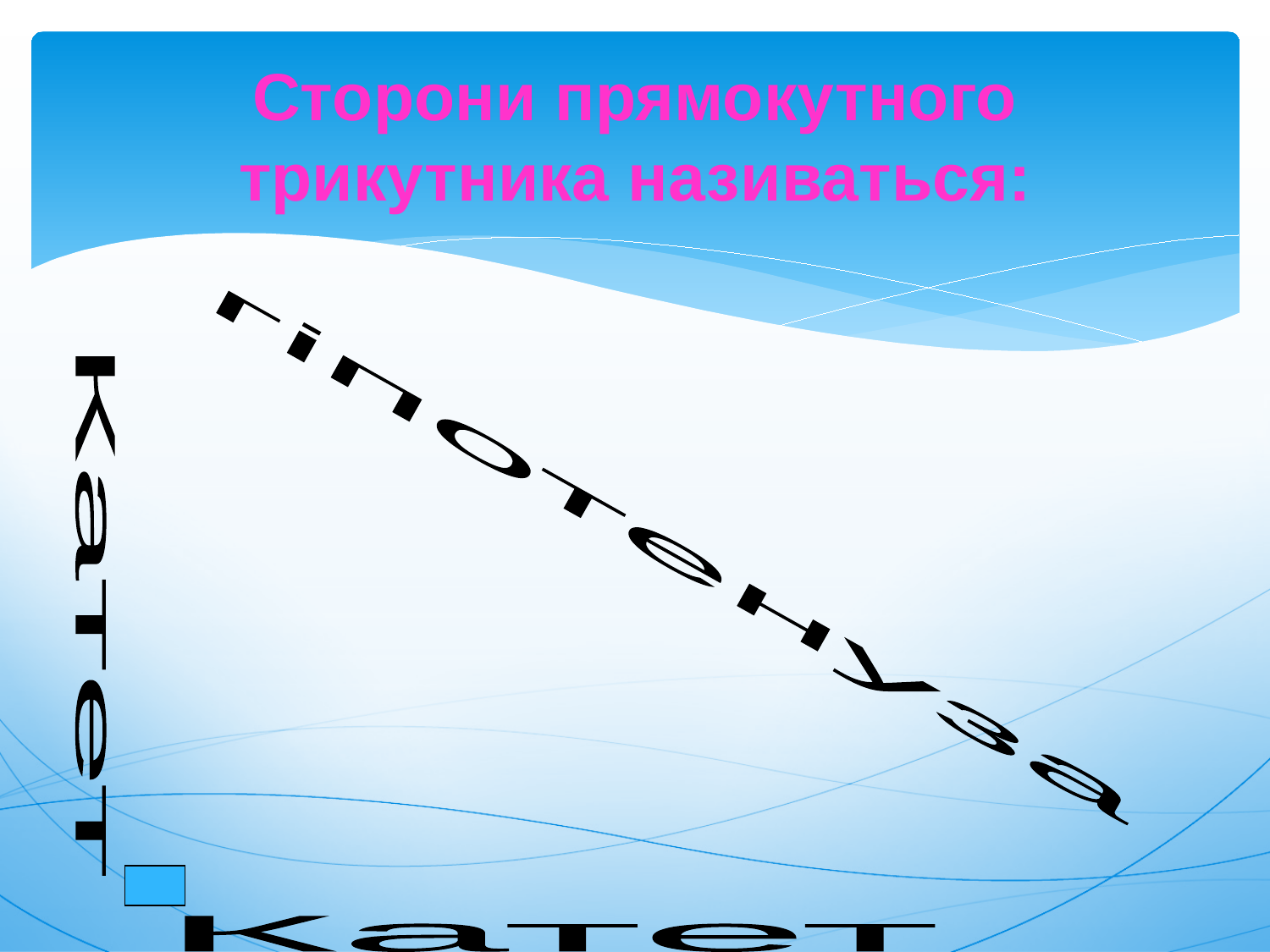

# Сторони прямокутного трикутника називаться:

гіпотенуза
Катет

Катет